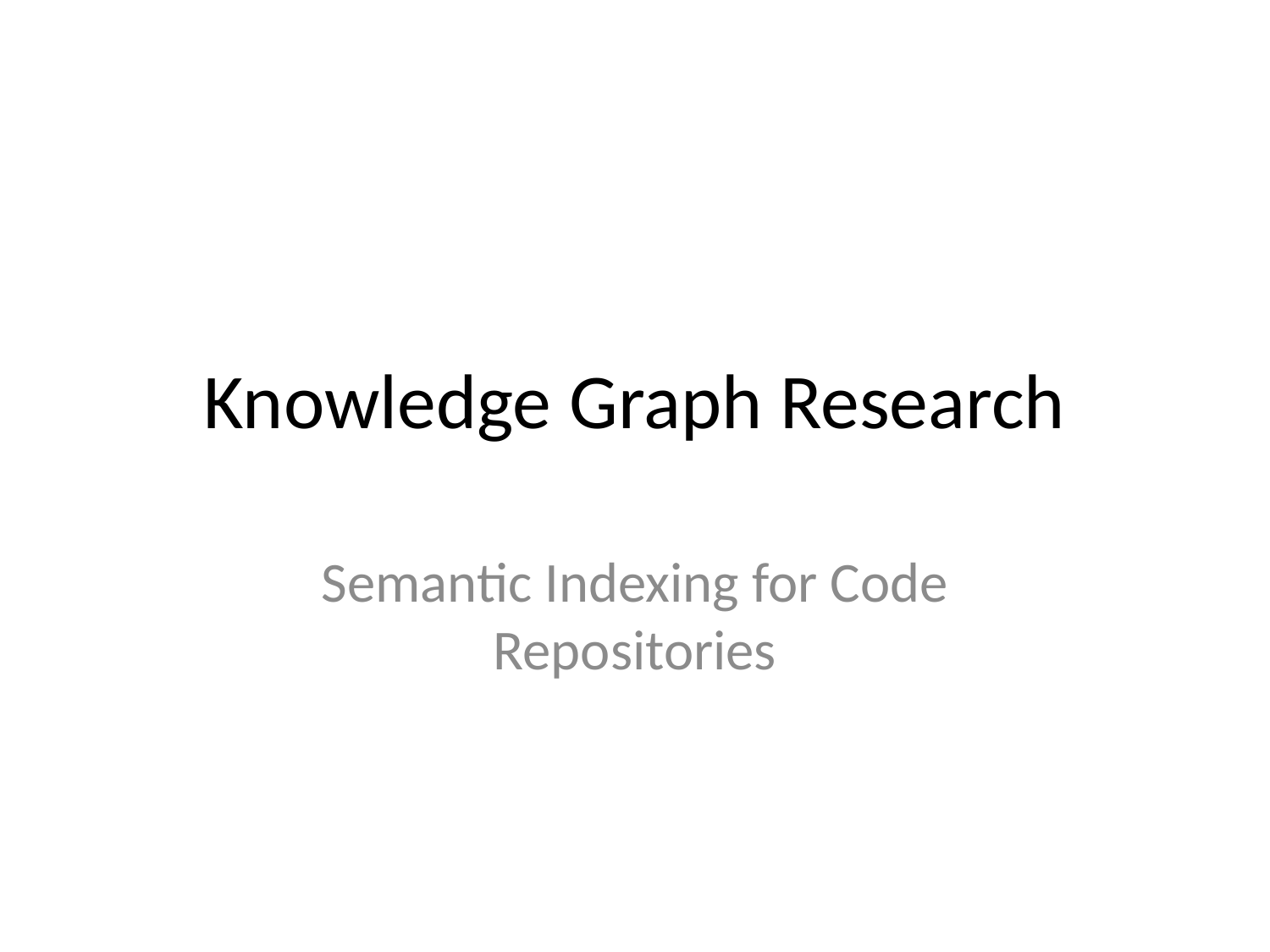

# Knowledge Graph Research
Semantic Indexing for Code Repositories